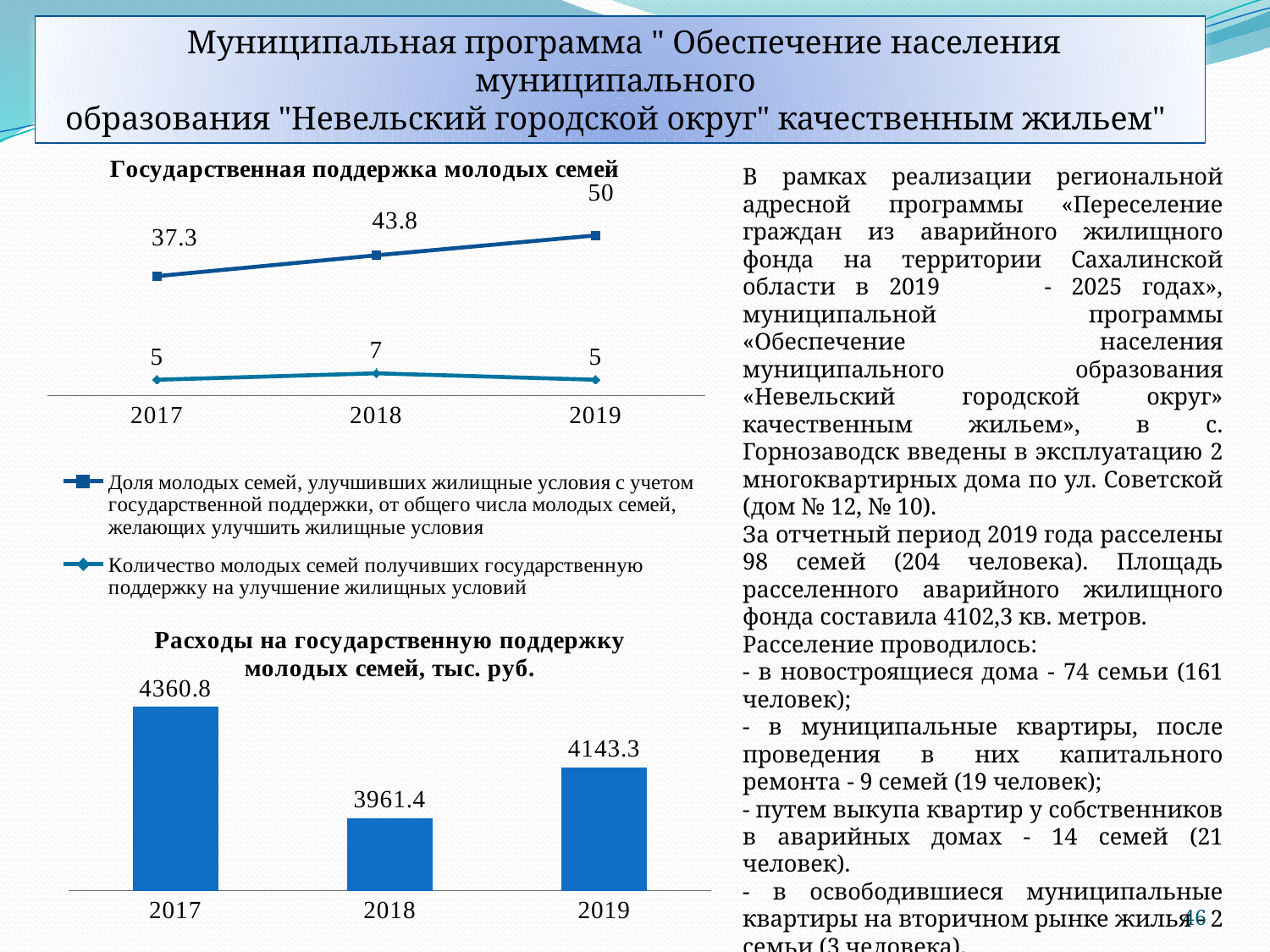

Муниципальная программа " Обеспечение населения муниципального
образования "Невельский городской округ" качественным жильем"

### Chart: Государственная поддержка молодых семей

| Category | Доля молодых семей, улучшивших жилищные условия с учетом государственной поддержки, от общего числа молодых семей, желающих улучшить жилищные условия  | Количество молодых семей получивших государственную поддержку на улучшение жилищных условий |
|---|---|---|
| 2017 | 37.3 | 5.0 |
| 2018 | 43.8 | 7.0 |
| 2019 | 50.0 | 5.0 |
В рамках реализации региональной адресной программы «Переселение граждан из аварийного жилищного фонда на территории Сахалинской области в 2019	 - 2025 годах», муниципальной программы «Обеспечение населения муниципального образования «Невельский городской округ» качественным жильем», в с. Горнозаводск введены в эксплуатацию 2 многоквартирных дома по ул. Советской (дом № 12, № 10).
За отчетный период 2019 года расселены 98 семей (204 человека). Площадь расселенного аварийного жилищного фонда составила 4102,3 кв. метров.
Расселение проводилось:
- в новостроящиеся дома - 74 семьи (161 человек);
- в муниципальные квартиры, после проведения в них капитального ремонта - 9 семей (19 человек);
- путем выкупа квартир у собственников в аварийных домах - 14 семей (21 человек).
- в освободившиеся муниципальные квартиры на вторичном рынке жилья - 2 семьи (3 человека).

### Chart: Расходы на государственную поддержку молодых семей, тыс. руб.

| Category | Ряд 1 |
|---|---|
| 2017 | 4360.8 |
| 2018 | 3961.4 |
| 2019 | 4143.3 |
46